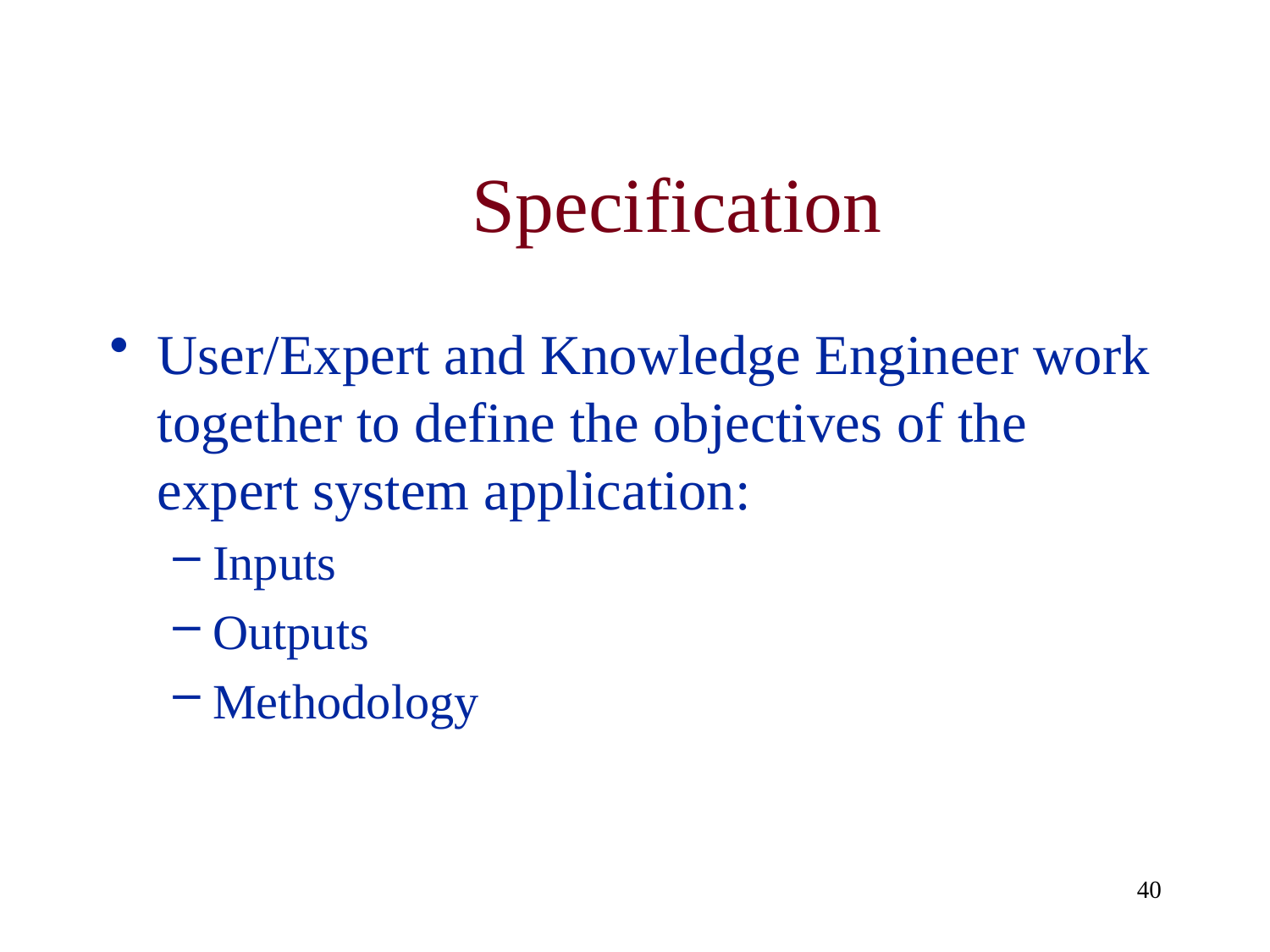

# Specification
User/Expert and Knowledge Engineer work together to define the objectives of the expert system application:
Inputs
Outputs
Methodology

40